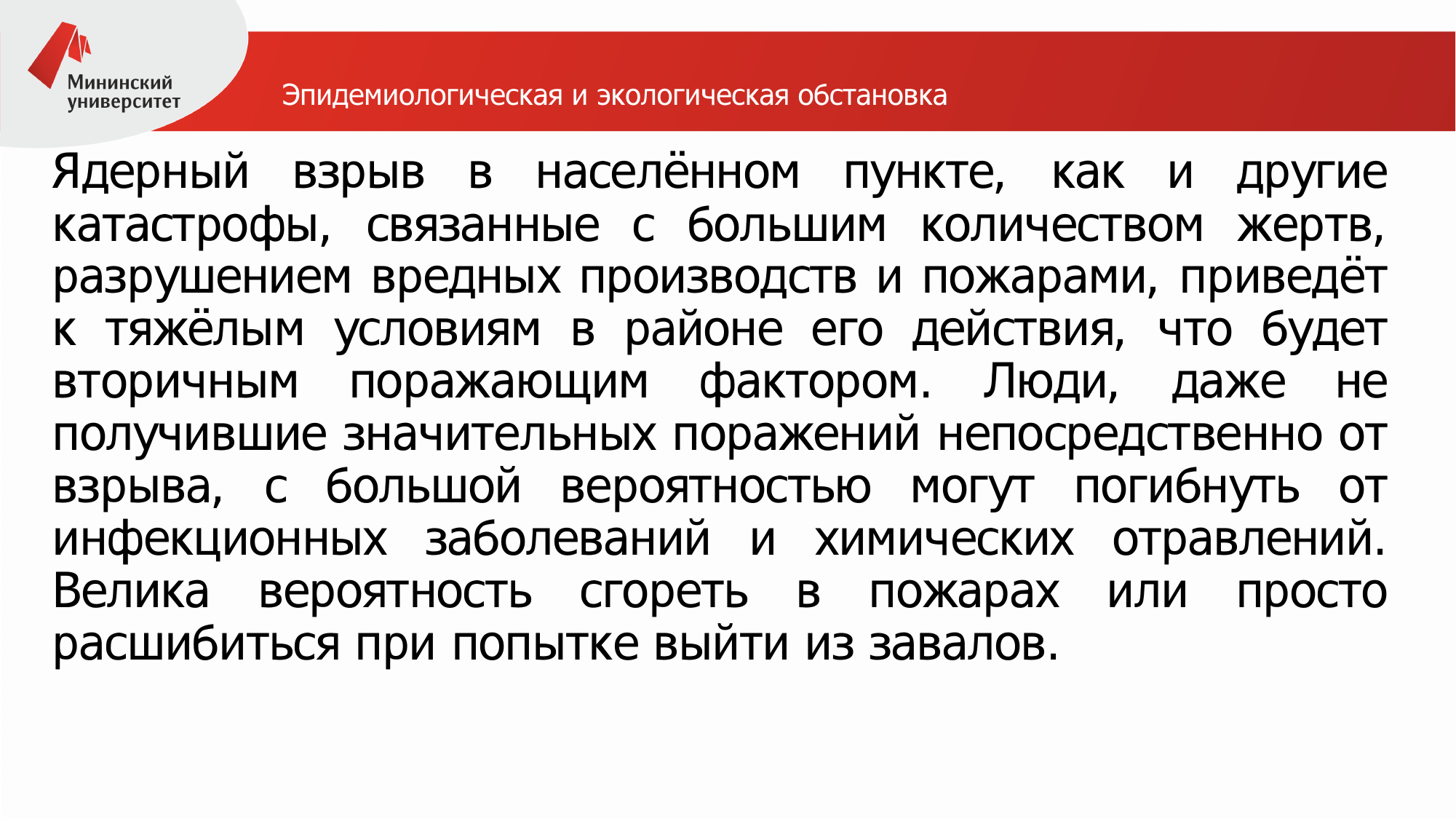

# Эпидемиологическая и экологическая обстановка
Ядерный взрыв в населённом пункте, как и другие катастрофы, связанные с большим количеством жертв, разрушением вредных производств и пожарами, приведёт к тяжёлым условиям в районе его действия, что будет вторичным поражающим фактором. Люди, даже не получившие значительных поражений непосредственно от взрыва, с большой вероятностью могут погибнуть от инфекционных заболеваний и химических отравлений. Велика вероятность сгореть в пожарах или просто расшибиться при попытке выйти из завалов.